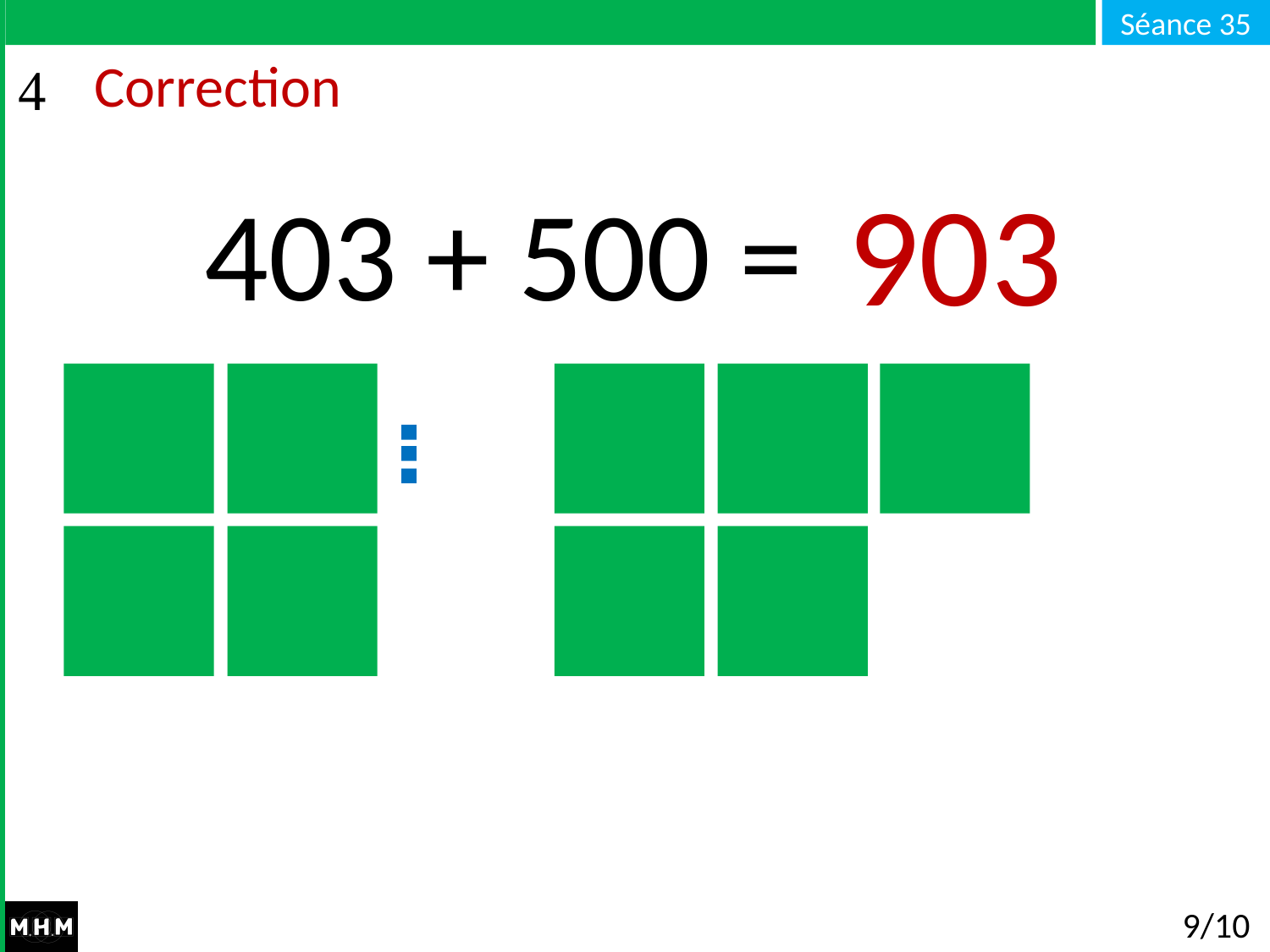

# Correction
903
403 + 500 = …

9/10